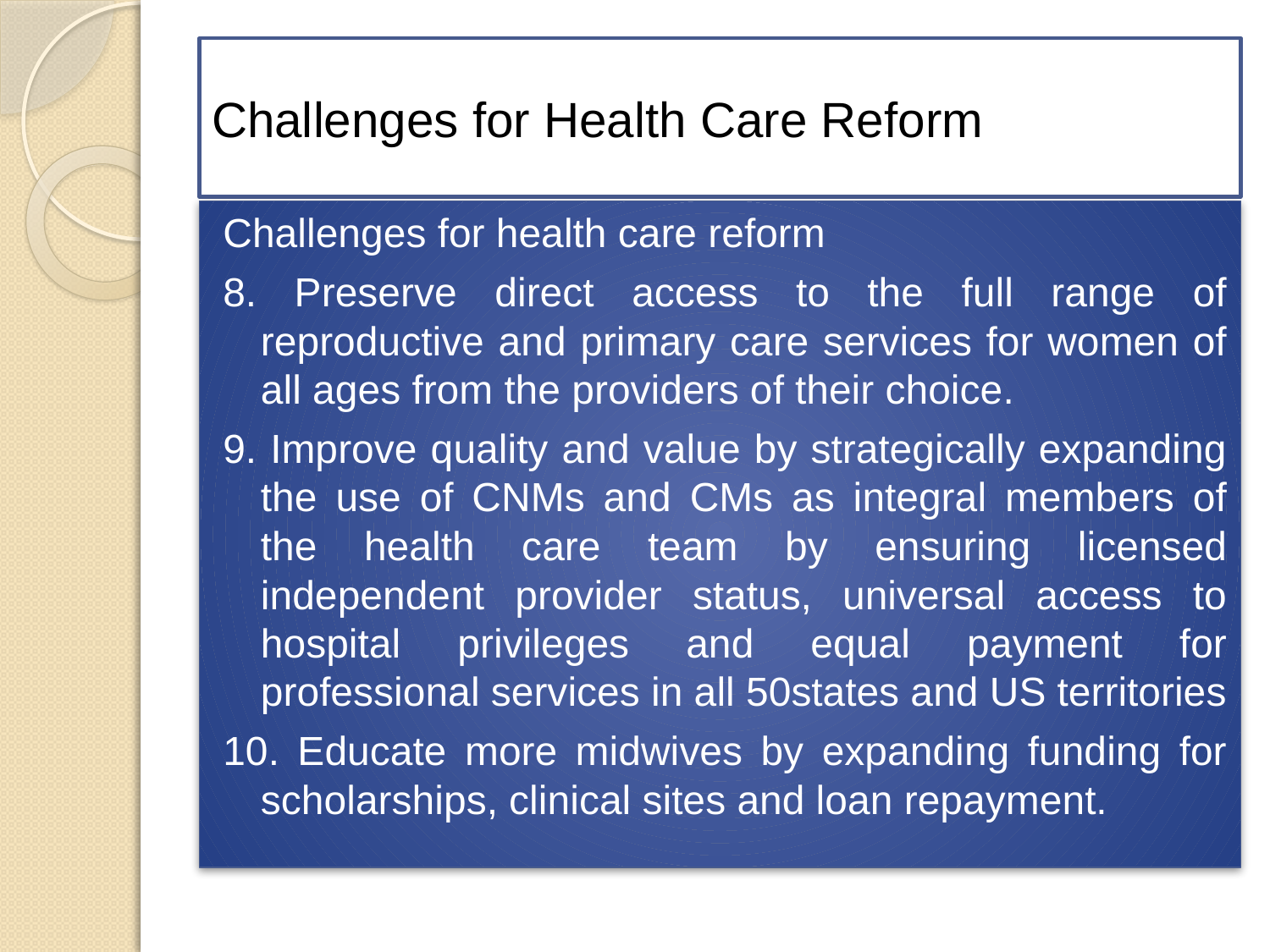

# Challenges for Health Care Reform
Challenges for health care reform
8. Preserve direct access to the full range of reproductive and primary care services for women of all ages from the providers of their choice.
9. Improve quality and value by strategically expanding the use of CNMs and CMs as integral members of the health care team by ensuring licensed independent provider status, universal access to hospital privileges and equal payment for professional services in all 50states and US territories
10. Educate more midwives by expanding funding for scholarships, clinical sites and loan repayment.